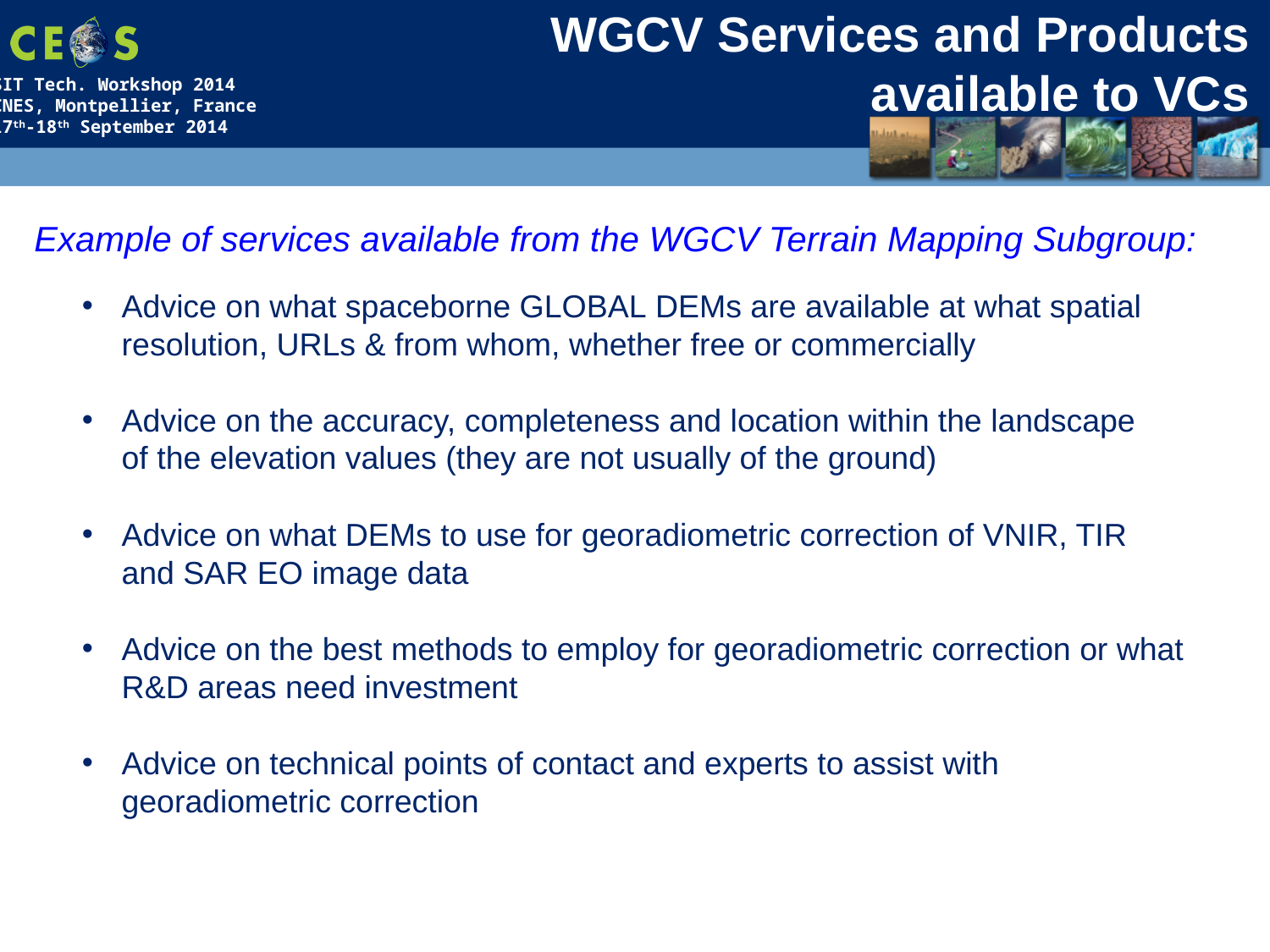

WGCV Services and Products available to VCs
Example of services available from the WGCV Terrain Mapping Subgroup:
Advice on what spaceborne GLOBAL DEMs are available at what spatial resolution, URLs & from whom, whether free or commercially

Advice on the accuracy, completeness and location within the landscape of the elevation values (they are not usually of the ground)

Advice on what DEMs to use for georadiometric correction of VNIR, TIR and SAR EO image data

Advice on the best methods to employ for georadiometric correction or what R&D areas need investment

Advice on technical points of contact and experts to assist with georadiometric correction